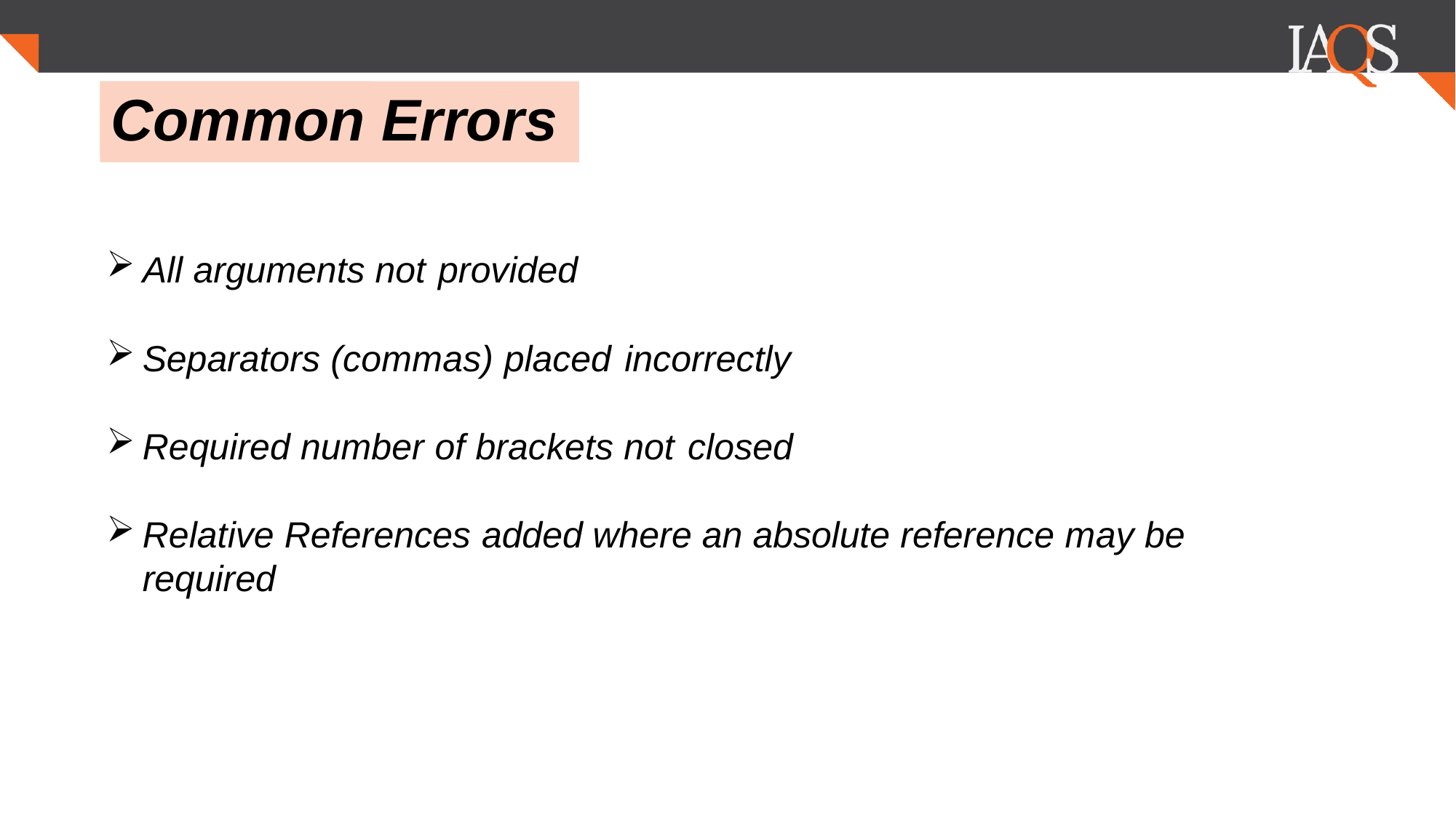

.

# Common Errors
All arguments not provided

Separators (commas) placed incorrectly

Required number of brackets not closed

Relative References added where an absolute reference may be required